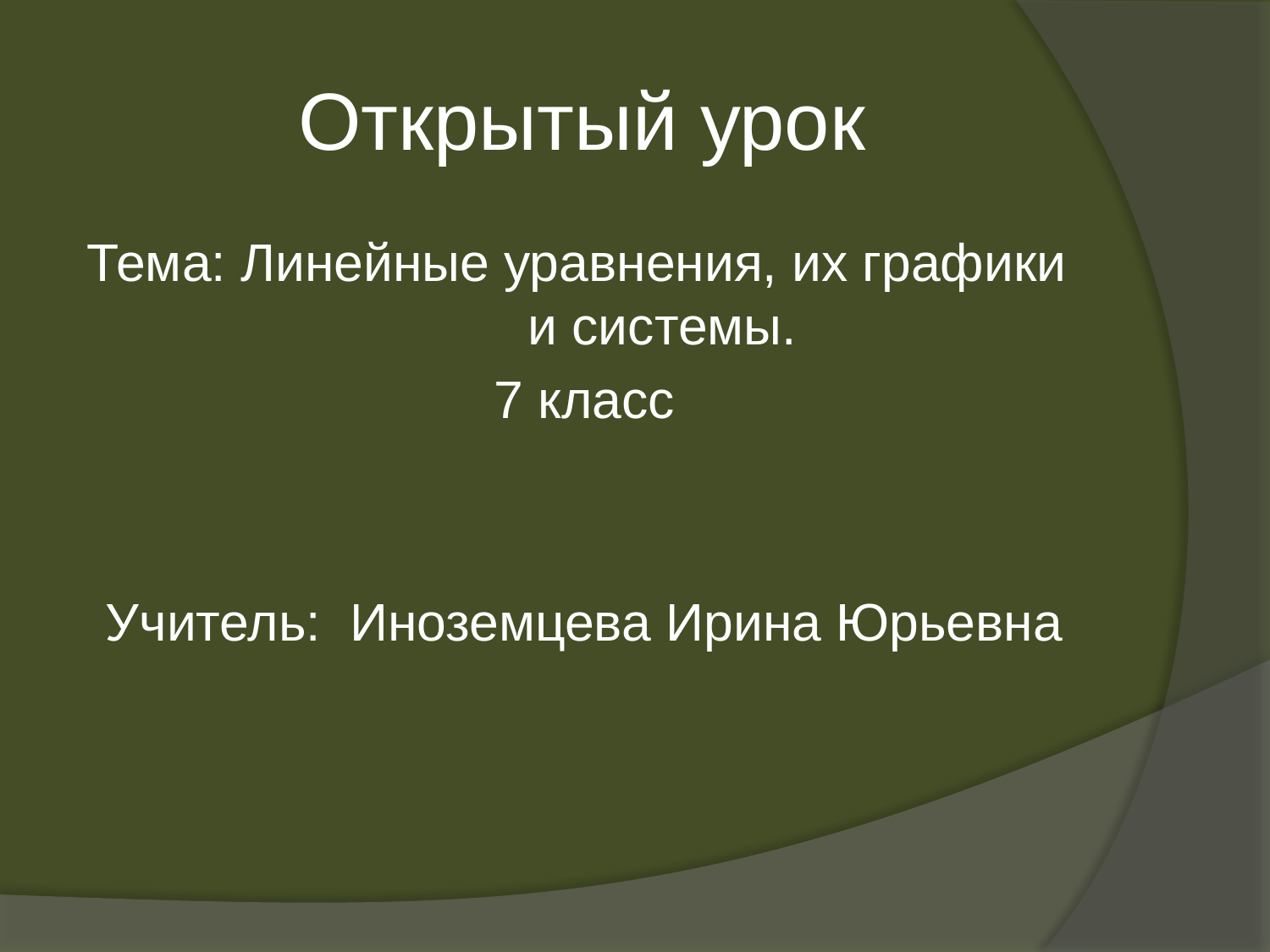

# Открытый урок
Тема: Линейные уравнения, их графики         и системы.
7 класс

Учитель:  Иноземцева Ирина Юрьевна